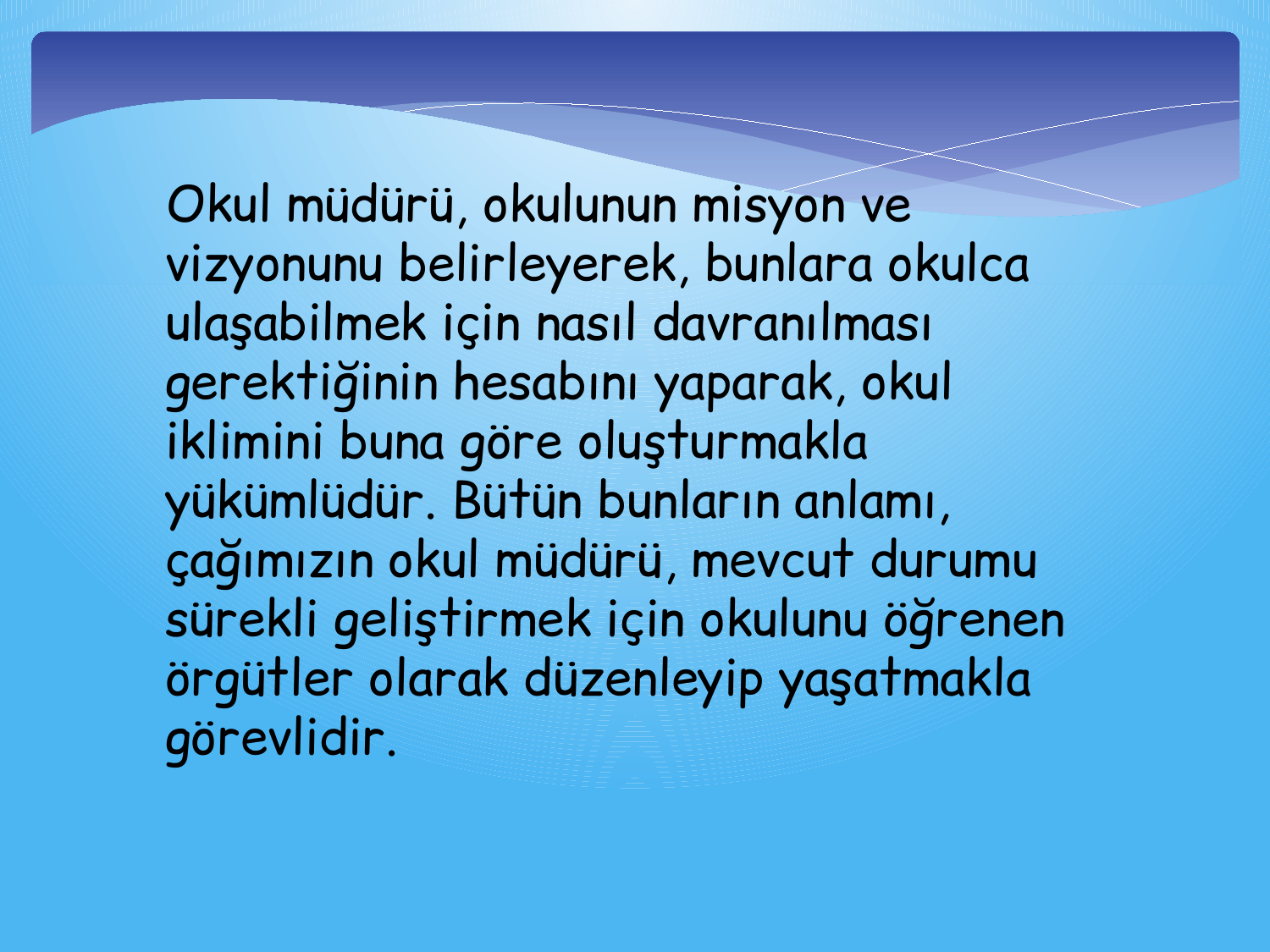

Okul müdürü, okulunun misyon ve vizyonunu belirleyerek, bunlara okulca ulaşabilmek için nasıl davranılması gerektiğinin hesabını yaparak, okul iklimini buna göre oluşturmakla yükümlüdür. Bütün bunların anlamı, çağımızın okul müdürü, mevcut durumu sürekli geliştirmek için okulunu öğrenen örgütler olarak düzenleyip yaşatmakla görevlidir.